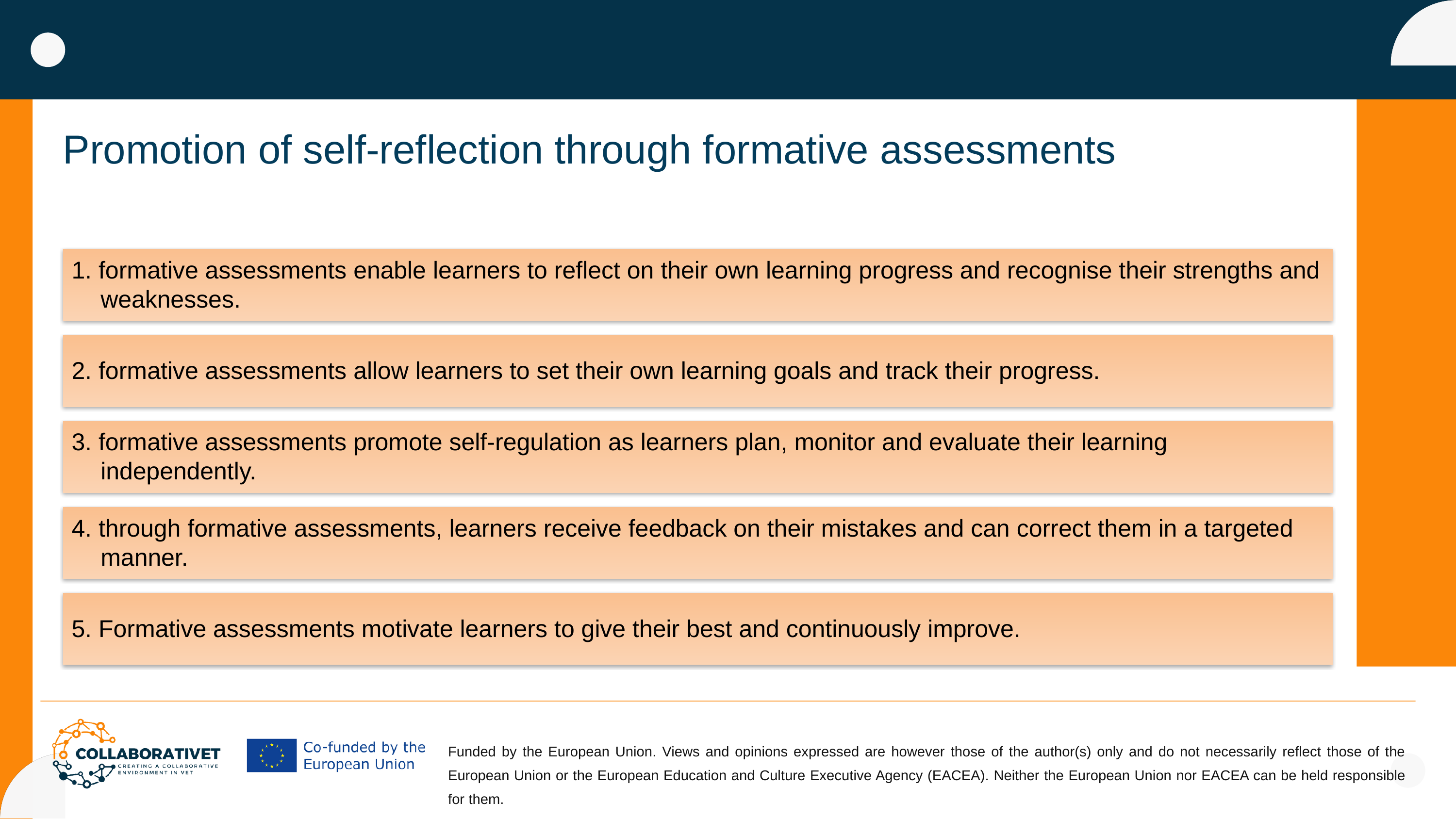

Promotion of self-reflection through formative assessments
1. formative assessments enable learners to reflect on their own learning progress and recognise their strengths and weaknesses.
2. formative assessments allow learners to set their own learning goals and track their progress.
3. formative assessments promote self-regulation as learners plan, monitor and evaluate their learning independently.
4. through formative assessments, learners receive feedback on their mistakes and can correct them in a targeted manner.
5. Formative assessments motivate learners to give their best and continuously improve.

Funded by the European Union. Views and opinions expressed are however those of the author(s) only and do not necessarily reflect those of the European Union or the European Education and Culture Executive Agency (EACEA). Neither the European Union nor EACEA can be held responsible for them.